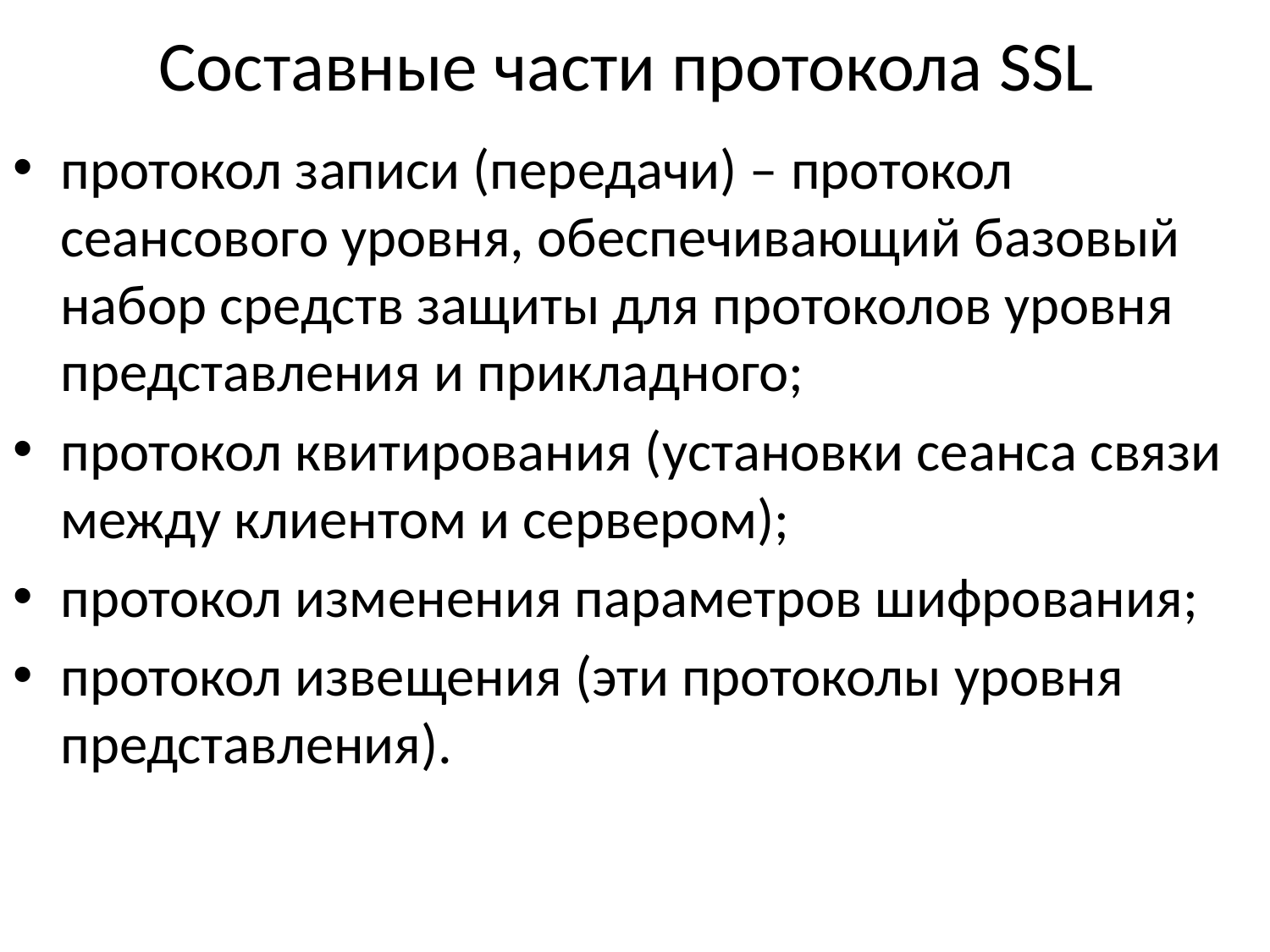

# Составные части протокола SSL
протокол записи (передачи) – протокол сеансового уровня, обеспечивающий базовый набор средств защиты для протоколов уровня представления и прикладного;
протокол квитирования (установки сеанса связи между клиентом и сервером);
протокол изменения параметров шифрования;
протокол извещения (эти протоколы уровня представления).